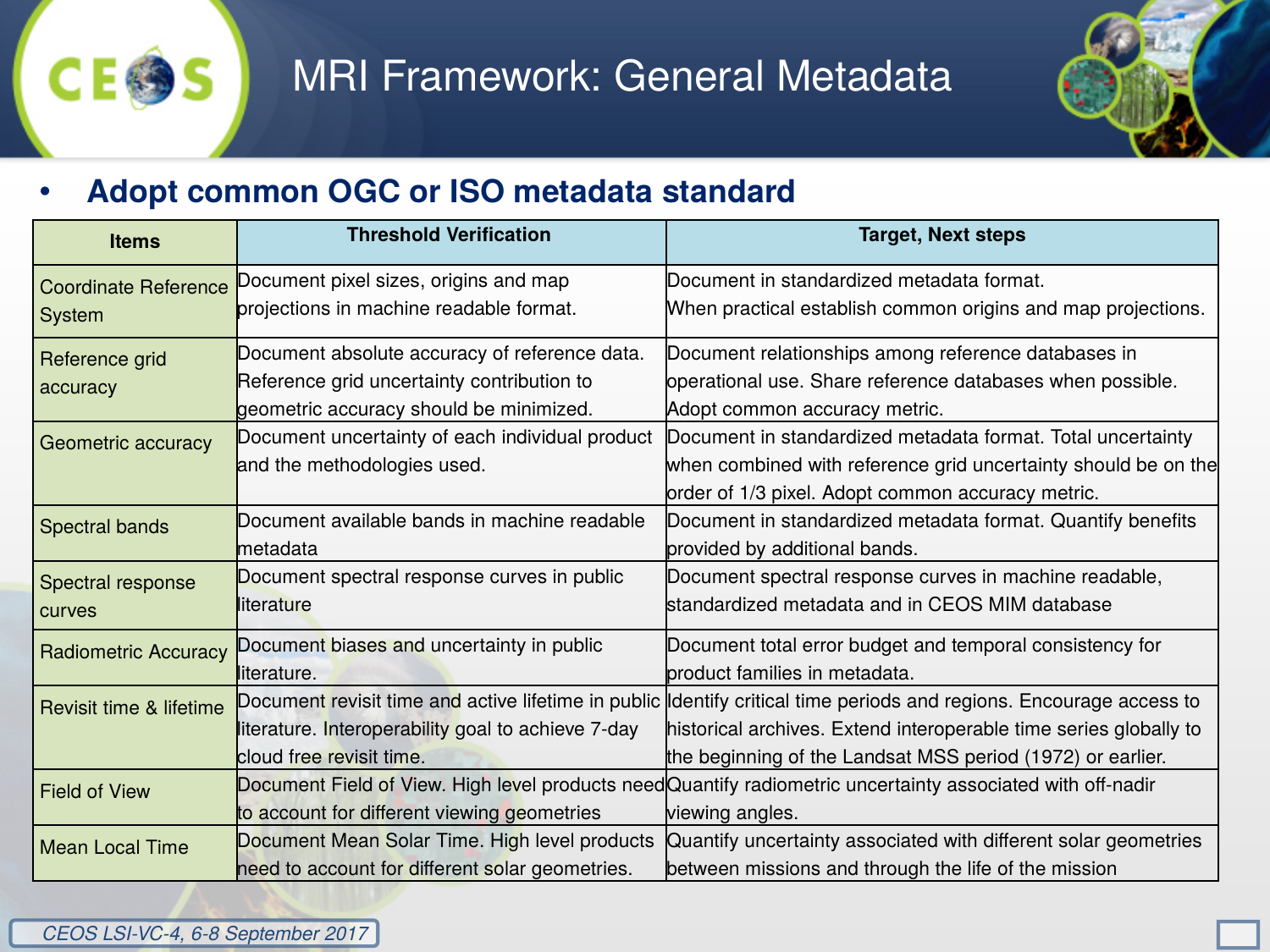

MRI Framework: General Metadata
Adopt common OGC or ISO metadata standard
| Items | Threshold Verification | Target, Next steps |
| --- | --- | --- |
| Coordinate Reference System | Document pixel sizes, origins and map projections in machine readable format. | Document in standardized metadata format. When practical establish common origins and map projections. |
| Reference grid accuracy | Document absolute accuracy of reference data. Reference grid uncertainty contribution to geometric accuracy should be minimized. | Document relationships among reference databases in operational use. Share reference databases when possible. Adopt common accuracy metric. |
| Geometric accuracy | Document uncertainty of each individual product and the methodologies used. | Document in standardized metadata format. Total uncertainty when combined with reference grid uncertainty should be on the order of 1/3 pixel. Adopt common accuracy metric. |
| Spectral bands | Document available bands in machine readable metadata | Document in standardized metadata format. Quantify benefits provided by additional bands. |
| Spectral response curves | Document spectral response curves in public literature | Document spectral response curves in machine readable, standardized metadata and in CEOS MIM database |
| Radiometric Accuracy | Document biases and uncertainty in public literature. | Document total error budget and temporal consistency for product families in metadata. |
| Revisit time & lifetime | Document revisit time and active lifetime in public literature. Interoperability goal to achieve 7-day cloud free revisit time. | Identify critical time periods and regions. Encourage access to historical archives. Extend interoperable time series globally to the beginning of the Landsat MSS period (1972) or earlier. |
| Field of View | Document Field of View. High level products need to account for different viewing geometries | Quantify radiometric uncertainty associated with off-nadir viewing angles. |
| Mean Local Time | Document Mean Solar Time. High level products need to account for different solar geometries. | Quantify uncertainty associated with different solar geometries between missions and through the life of the mission |
13